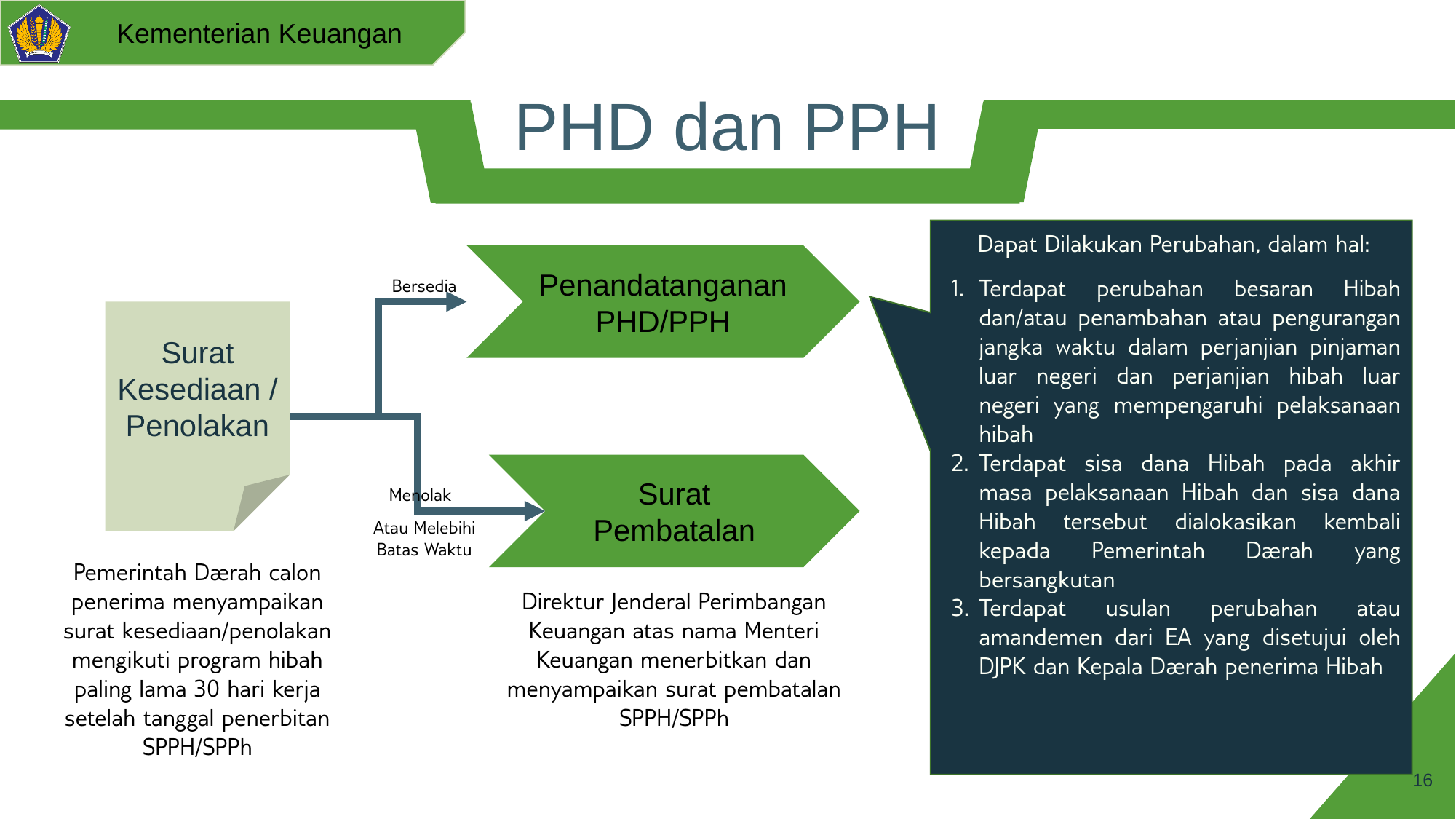

# PHD dan PPH

Dapat Dilakukan Perubahan, dalam hal:
Penandatanganan PHD/PPH
Terdapat perubahan besaran Hibah dan/atau penambahan atau pengurangan jangka waktu dalam perjanjian pinjaman luar negeri dan perjanjian hibah luar negeri yang mempengaruhi pelaksanaan hibah
Terdapat sisa dana Hibah pada akhir masa pelaksanaan Hibah dan sisa dana Hibah tersebut dialokasikan kembali kepada Pemerintah Daerah yang bersangkutan
Terdapat usulan perubahan atau amandemen dari EA yang disetujui oleh DJPK dan Kepala Daerah penerima Hibah
Bersedia
Surat Kesediaan /
Penolakan
Surat Pembatalan
Menolak
Atau Melebihi Batas Waktu
Pemerintah Daerah calon penerima menyampaikan surat kesediaan/penolakan mengikuti program hibah paling lama 30 hari kerja setelah tanggal penerbitan SPPH/SPPh
Direktur Jenderal Perimbangan Keuangan atas nama Menteri Keuangan menerbitkan dan menyampaikan surat pembatalan SPPH/SPPh